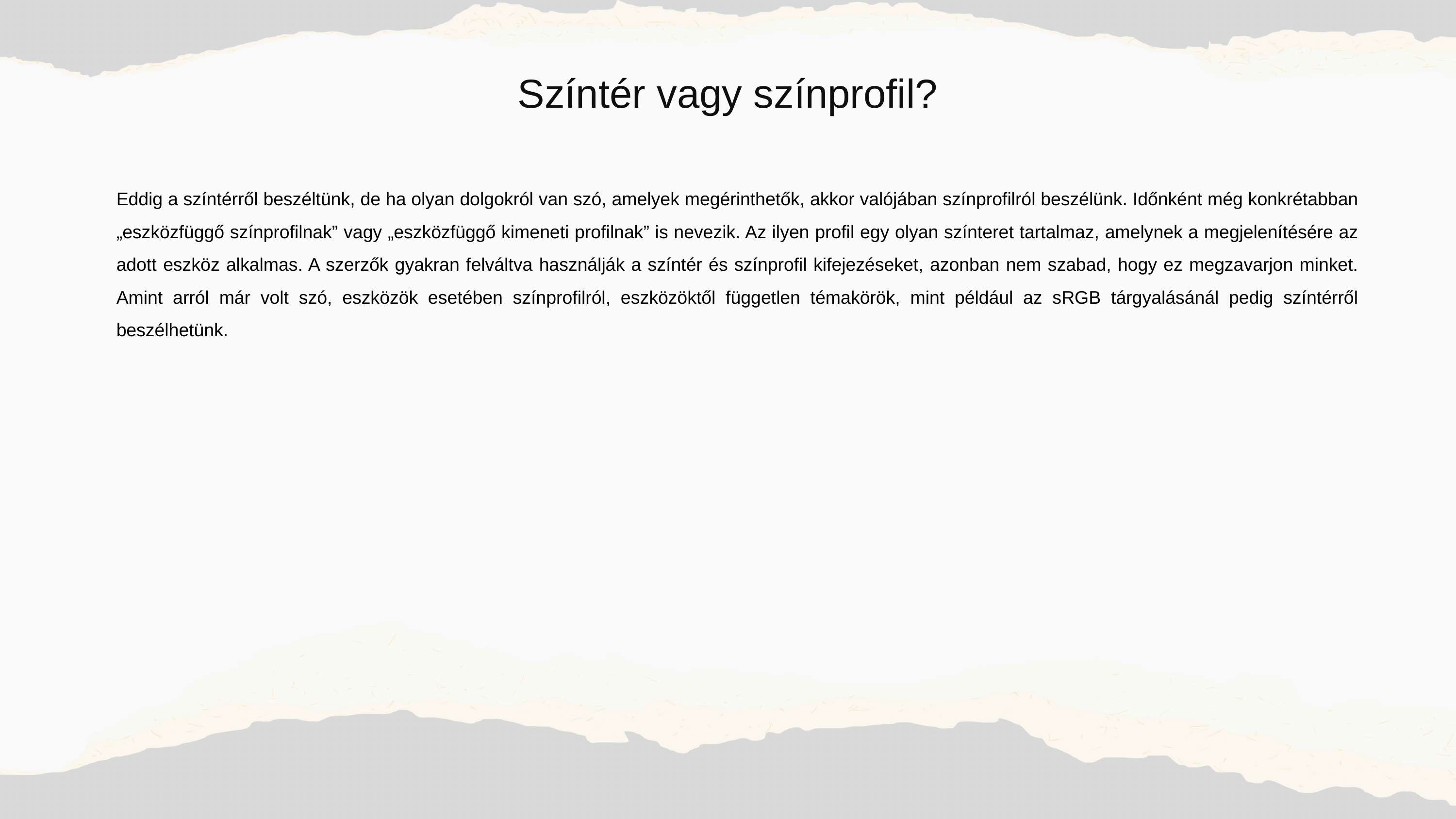

Színtér vagy színprofil?
Eddig a színtérről beszéltünk, de ha olyan dolgokról van szó, amelyek megérinthetők, akkor valójában színprofilról beszélünk. Időnként még konkrétabban „eszközfüggő színprofilnak” vagy „eszközfüggő kimeneti profilnak” is nevezik. Az ilyen profil egy olyan színteret tartalmaz, amelynek a megjelenítésére az adott eszköz alkalmas. A szerzők gyakran felváltva használják a színtér és színprofil kifejezéseket, azonban nem szabad, hogy ez megzavarjon minket. Amint arról már volt szó, eszközök esetében színprofilról, eszközöktől független témakörök, mint például az sRGB tárgyalásánál pedig színtérről beszélhetünk.